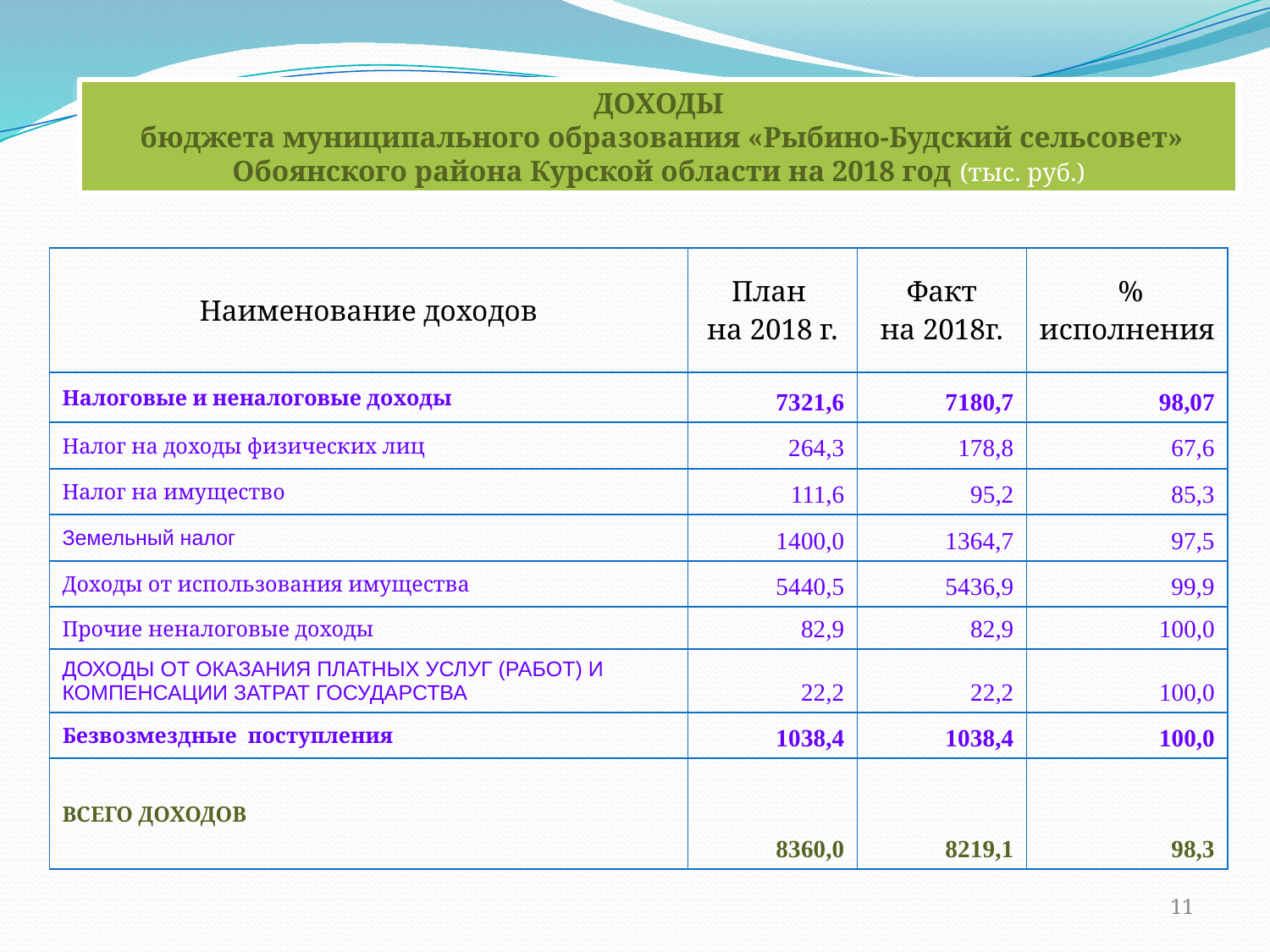

ДОХОДЫ
 бюджета муниципального образования «Рыбино-Будский сельсовет» Обоянского района Курской области на 2018 год (тыс. руб.)

| Наименование доходов | План на 2018 г. | Факт на 2018г. | % исполнения |
| --- | --- | --- | --- |
| Налоговые и неналоговые доходы | 7321,6 | 7180,7 | 98,07 |
| Налог на доходы физических лиц | 264,3 | 178,8 | 67,6 |
| Налог на имущество | 111,6 | 95,2 | 85,3 |
| Земельный налог | 1400,0 | 1364,7 | 97,5 |
| Доходы от использования имущества | 5440,5 | 5436,9 | 99,9 |
| Прочие неналоговые доходы | 82,9 | 82,9 | 100,0 |
| ДОХОДЫ ОТ ОКАЗАНИЯ ПЛАТНЫХ УСЛУГ (РАБОТ) И КОМПЕНСАЦИИ ЗАТРАТ ГОСУДАРСТВА | 22,2 | 22,2 | 100,0 |
| Безвозмездные поступления | 1038,4 | 1038,4 | 100,0 |
| ВСЕГО ДОХОДОВ | 8360,0 | 8219,1 | 98,3 |
11